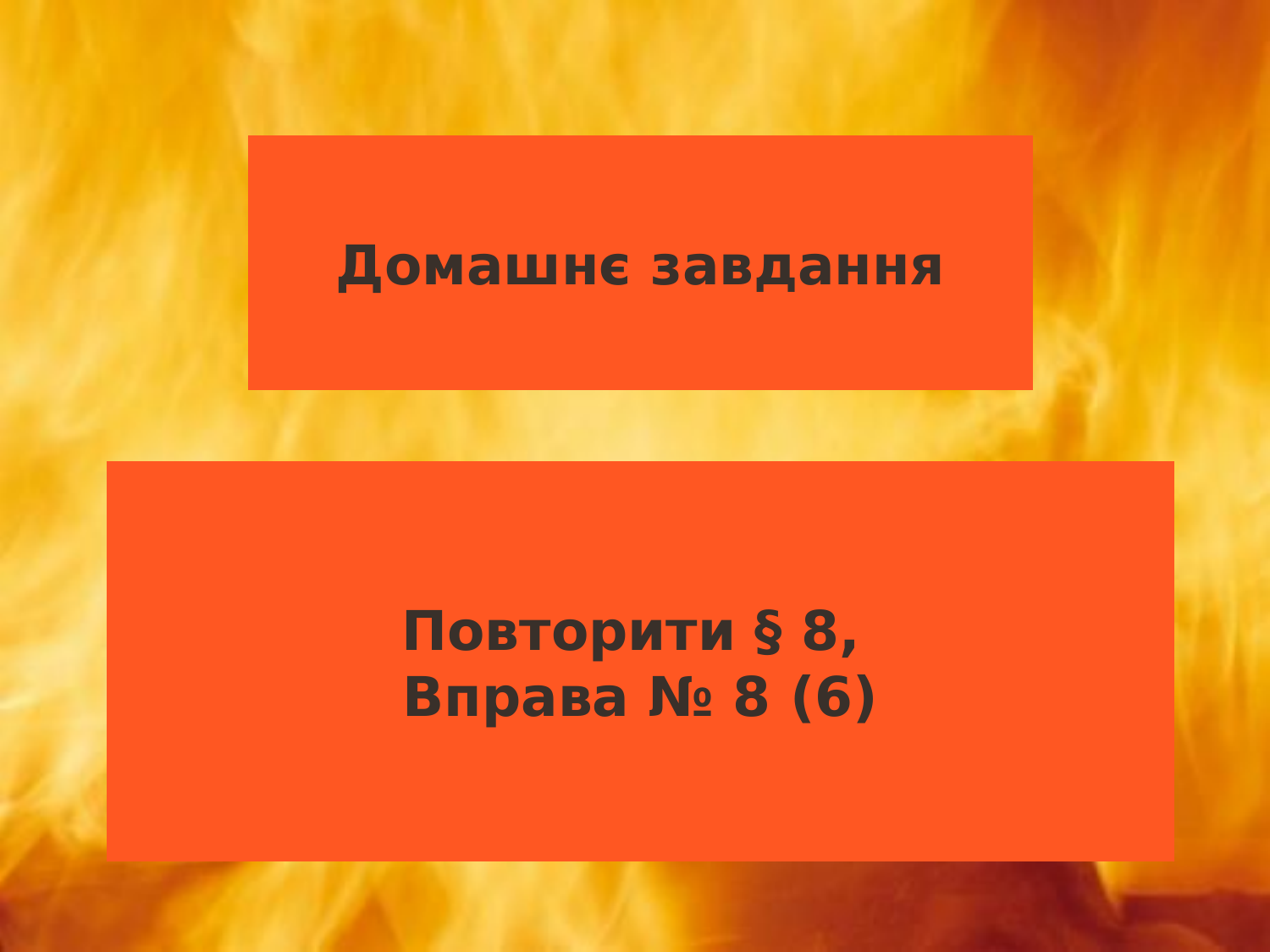

Домашнє завдання

Повторити § 8,
Вправа № 8 (6)